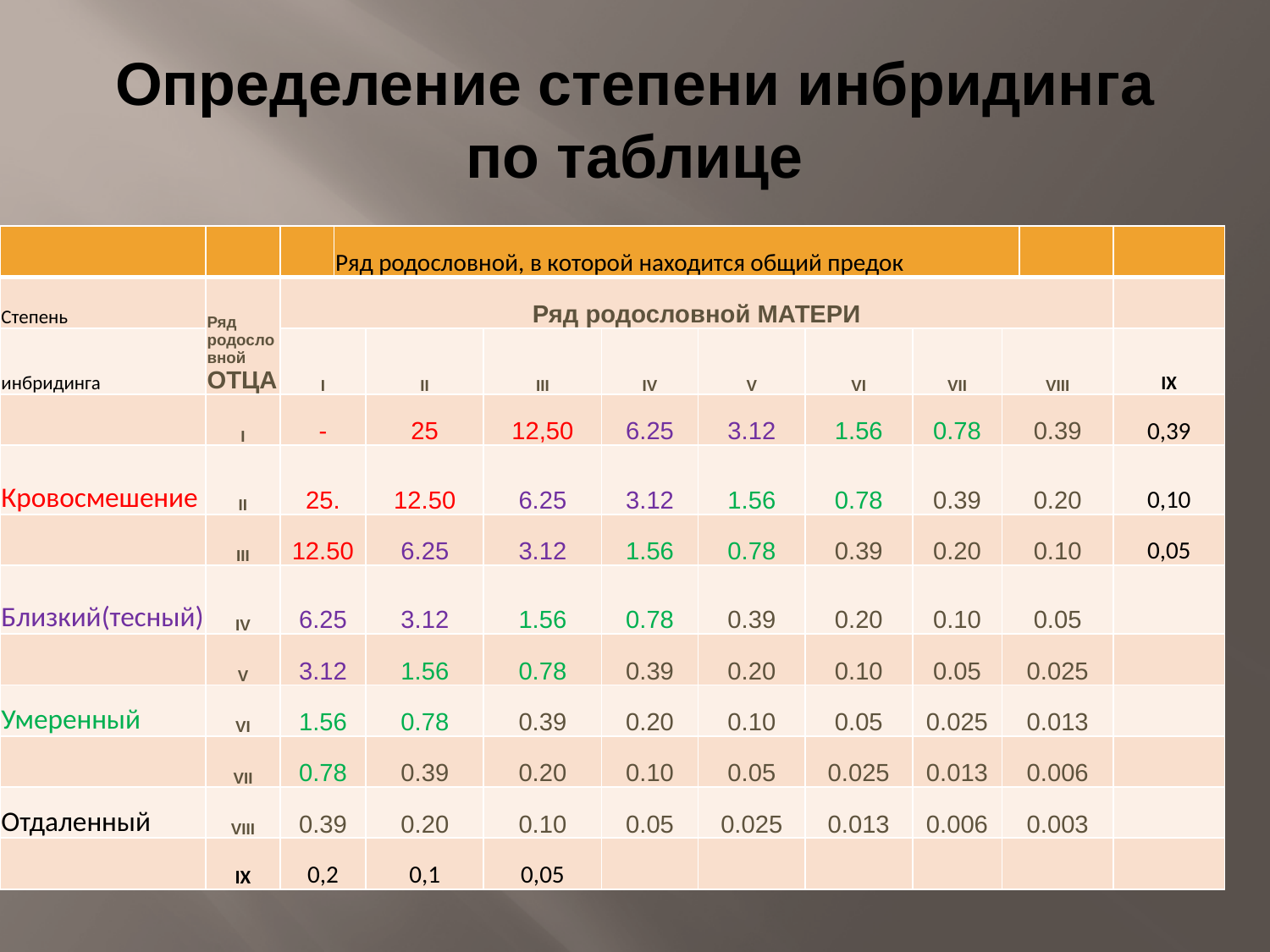

# Определение степени инбридинга по таблице
|  |  |  | Ряд родословной, в которой находится общий предок |  |  |  |  |  |  |  |  |  |
| --- | --- | --- | --- | --- | --- | --- | --- | --- | --- | --- | --- | --- |
| Степень | Ряд родословной ОТЦА | Ряд родословной МАТЕРИ |  |  |  |  |  |  |  |  |  |  |
| инбридинга |  | I |  | II | III | IV | V | VI | VII | VIII |  | IX |
|  | I | - |  | 25 | 12,50 | 6.25 | 3.12 | 1.56 | 0.78 | 0.39 |  | 0,39 |
| Кровосмешение | II | 25. |  | 12.50 | 6.25 | 3.12 | 1.56 | 0.78 | 0.39 | 0.20 |  | 0,10 |
|  | III | 12.50 |  | 6.25 | 3.12 | 1.56 | 0.78 | 0.39 | 0.20 | 0.10 |  | 0,05 |
| Близкий(тесный) | IV | 6.25 |  | 3.12 | 1.56 | 0.78 | 0.39 | 0.20 | 0.10 | 0.05 |  |  |
|  | V | 3.12 |  | 1.56 | 0.78 | 0.39 | 0.20 | 0.10 | 0.05 | 0.025 |  |  |
| Умеренный | VI | 1.56 |  | 0.78 | 0.39 | 0.20 | 0.10 | 0.05 | 0.025 | 0.013 |  |  |
|  | VII | 0.78 |  | 0.39 | 0.20 | 0.10 | 0.05 | 0.025 | 0.013 | 0.006 |  |  |
| Отдаленный | VIII | 0.39 |  | 0.20 | 0.10 | 0.05 | 0.025 | 0.013 | 0.006 | 0.003 |  |  |
|  | IX | 0,2 |  | 0,1 | 0,05 |  |  |  |  |  |  |  |